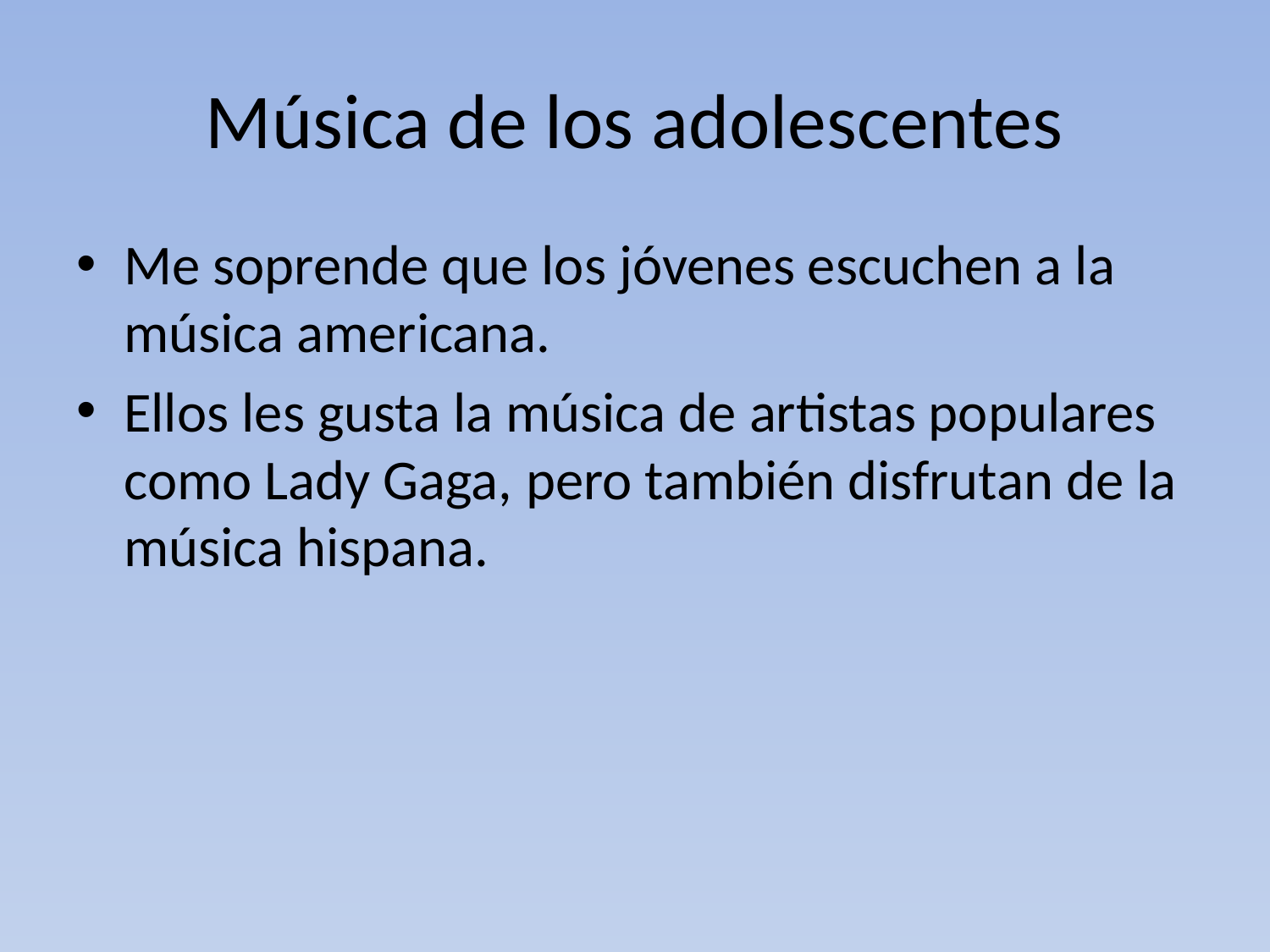

# Música de los adolescentes
Me soprende que los jóvenes escuchen a la música americana.
Ellos les gusta la música de artistas populares como Lady Gaga, pero también disfrutan de la música hispana.